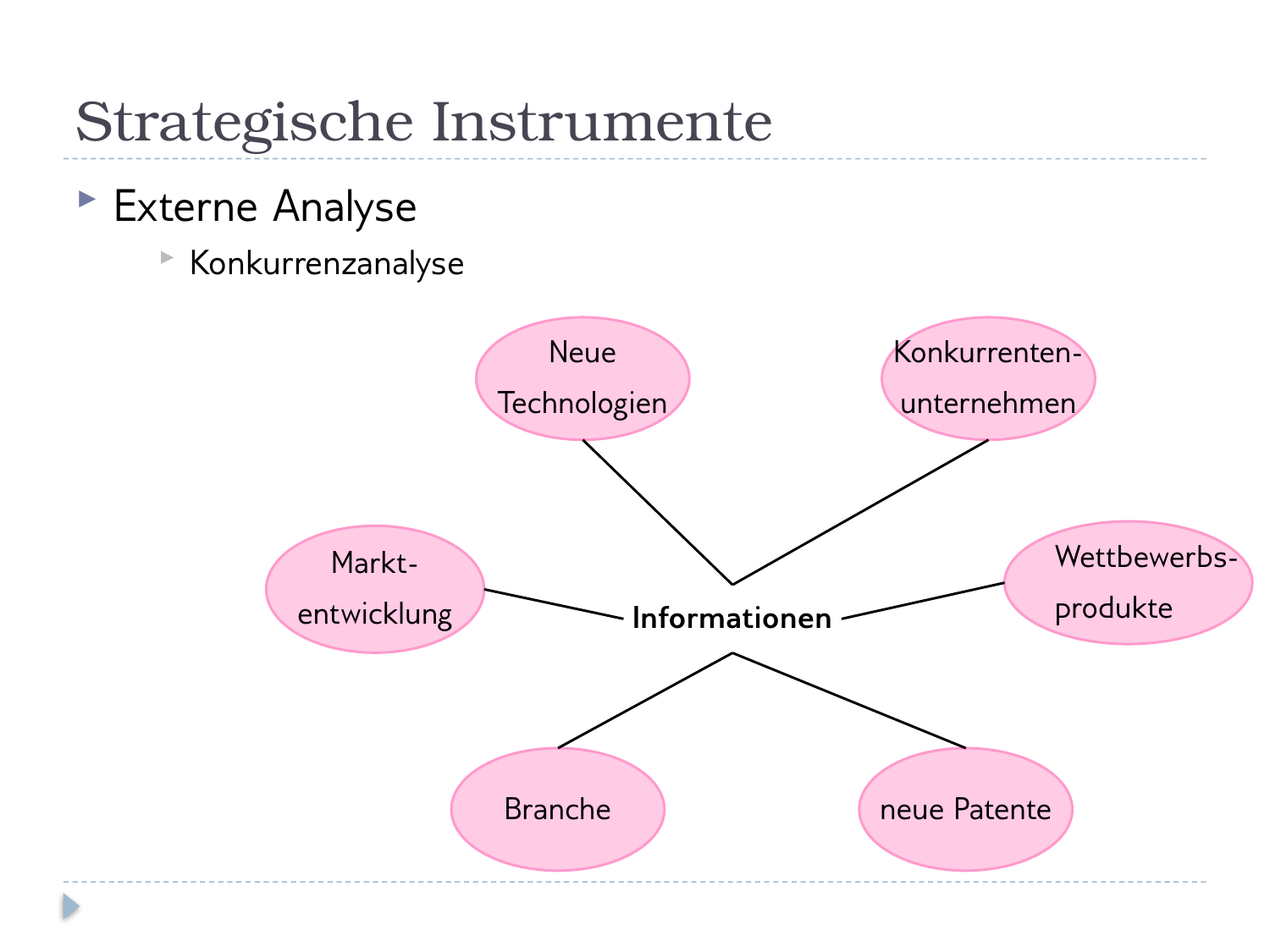

Strategische Instrumente
Externe Analyse
Konkurrenzanalyse
Neue
Technologien
Konkurrenten-
unternehmen
Wettbewerbs-
produkte
Markt-
entwicklung
Informationen
Branche
neue Patente